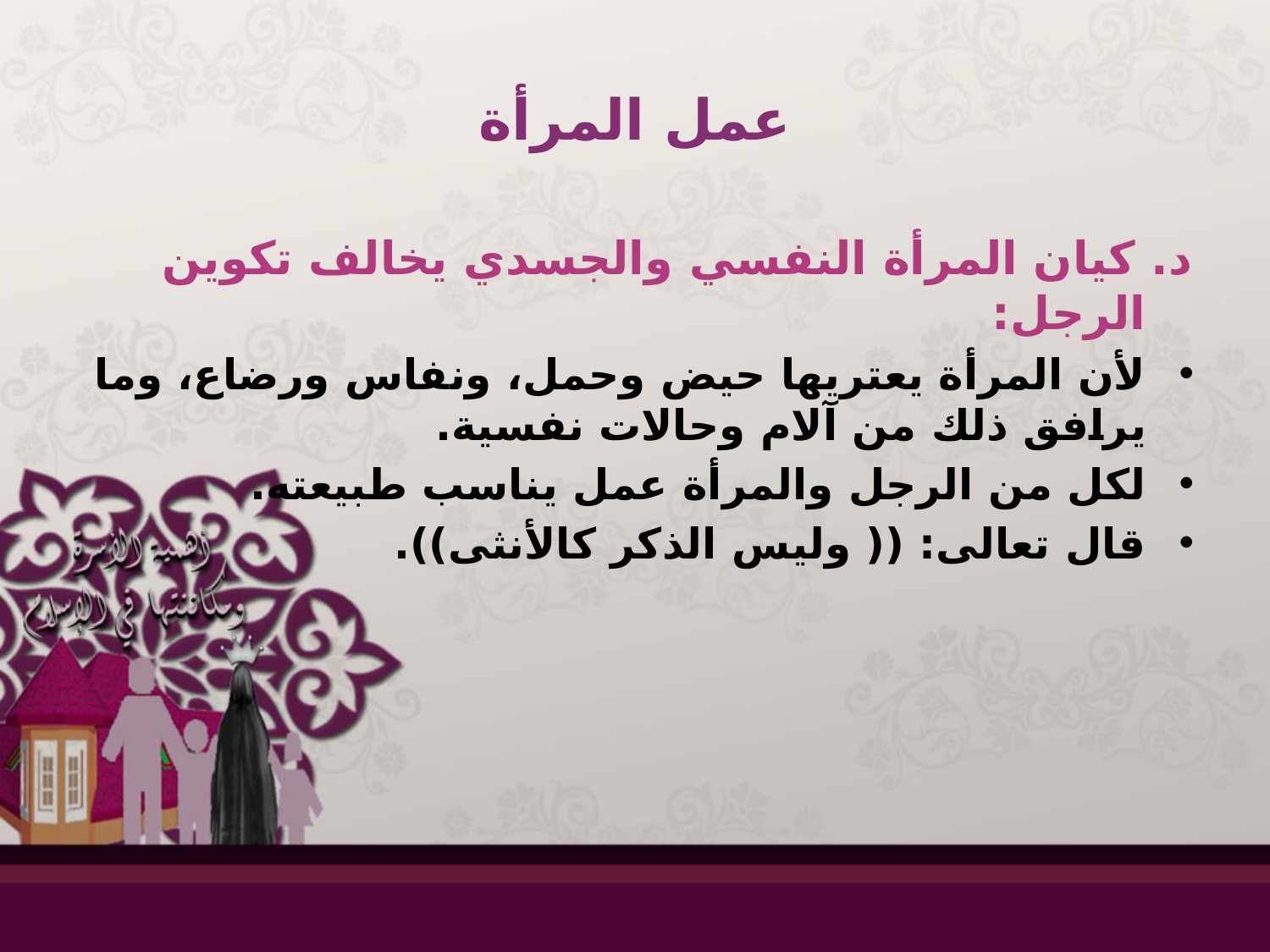

# عمل المرأة
د. كيان المرأة النفسي والجسدي يخالف تكوين الرجل:
لأن المرأة يعتريها حيض وحمل، ونفاس ورضاع، وما يرافق ذلك من آلام وحالات نفسية.
لكل من الرجل والمرأة عمل يناسب طبيعته.
قال تعالى: (( وليس الذكر كالأنثى)).